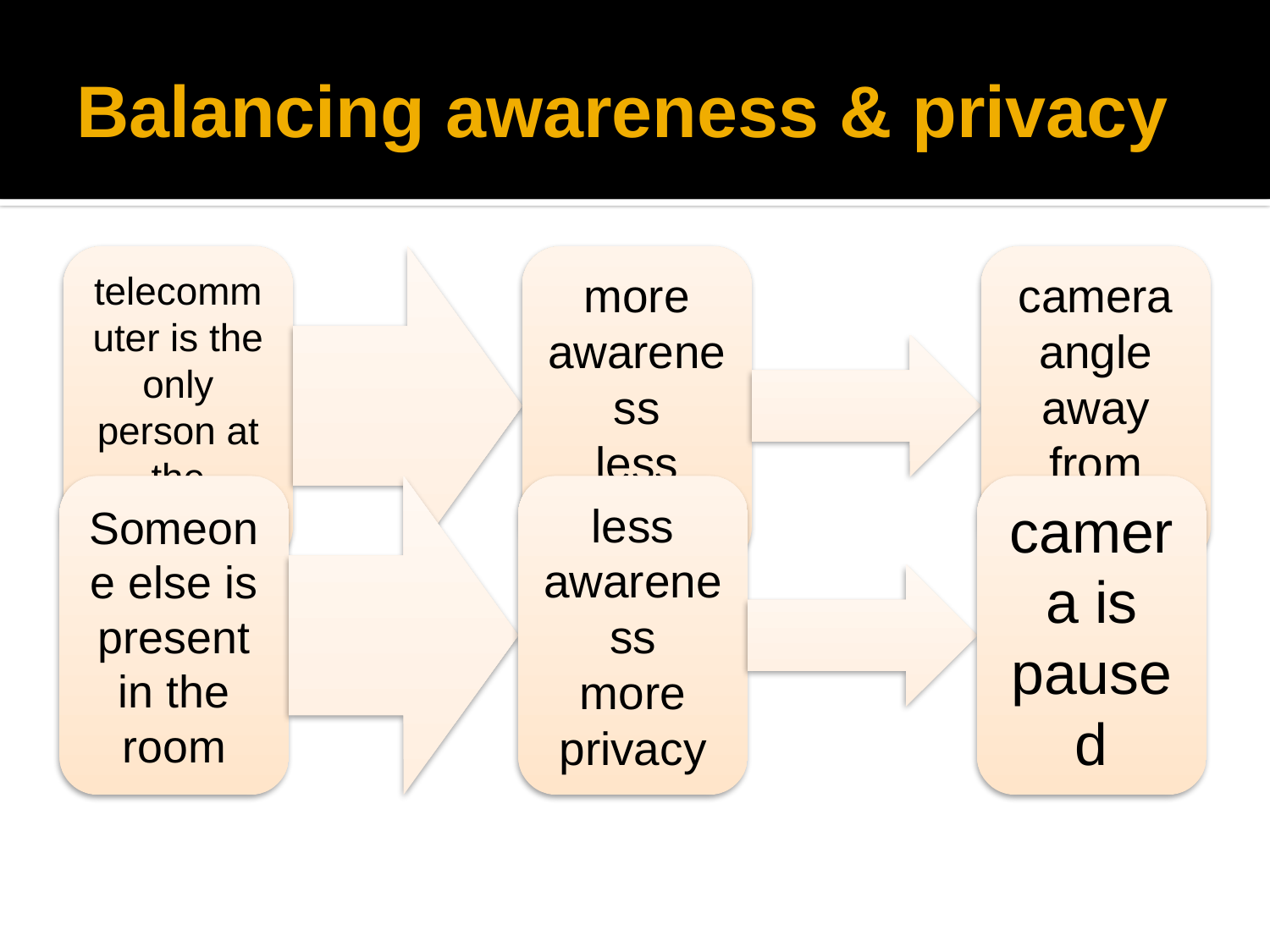

# Balancing awareness & privacy
telecommuter is the only person at the computer
more awareness
less privacy
camera angle away from wall
Someone else is present in the room
less awareness
more privacy
camera is paused